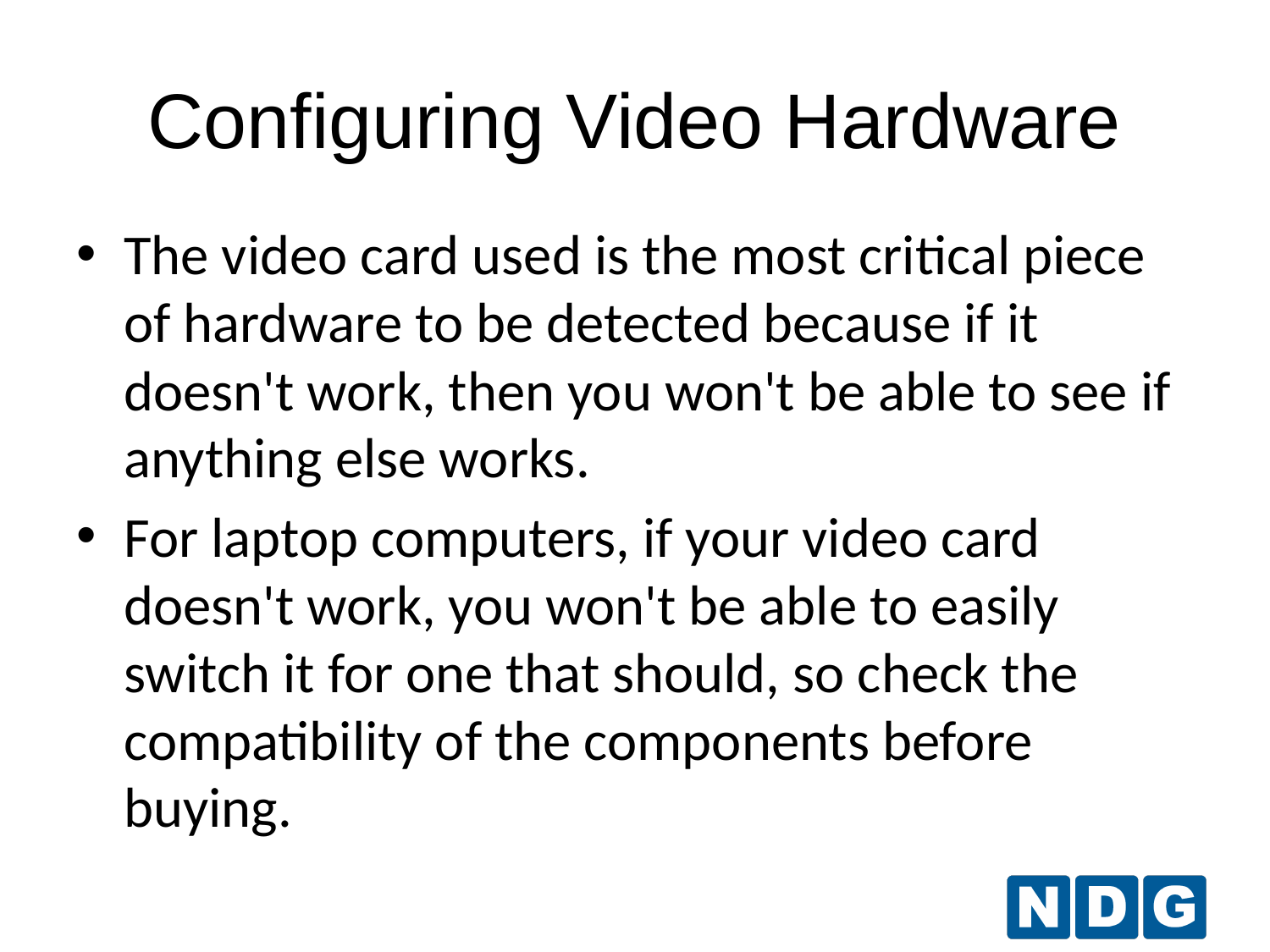

# Configuring Video Hardware
The video card used is the most critical piece of hardware to be detected because if it doesn't work, then you won't be able to see if anything else works.
For laptop computers, if your video card doesn't work, you won't be able to easily switch it for one that should, so check the compatibility of the components before buying.